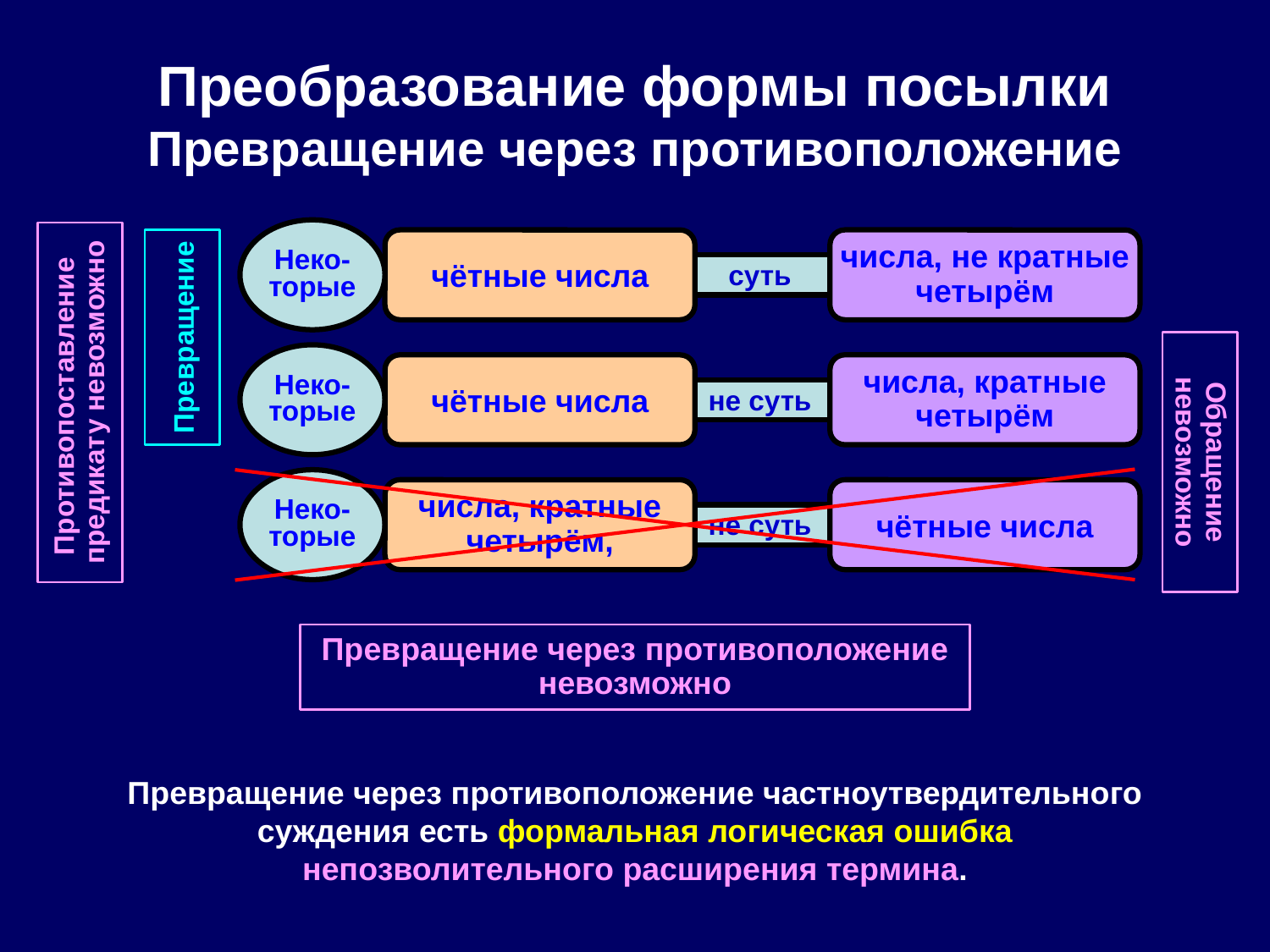

Преобразование формы посылки
Превращение через противоположение
Неко-торые
чётные числа
числа, не кратные
четырём
суть
Превращение
Неко-торые
чётные числа
числа, кратные
четырём
Противопоставление
предикату невозможно
не суть
Обращение
невозможно
Неко-торые

числа, кратные
четырём,
чётные числа
не суть
Превращение через противоположение невозможно
Превращение через противоположение частноутвердительного суждения есть формальная логическая ошибка непозволительного расширения термина.